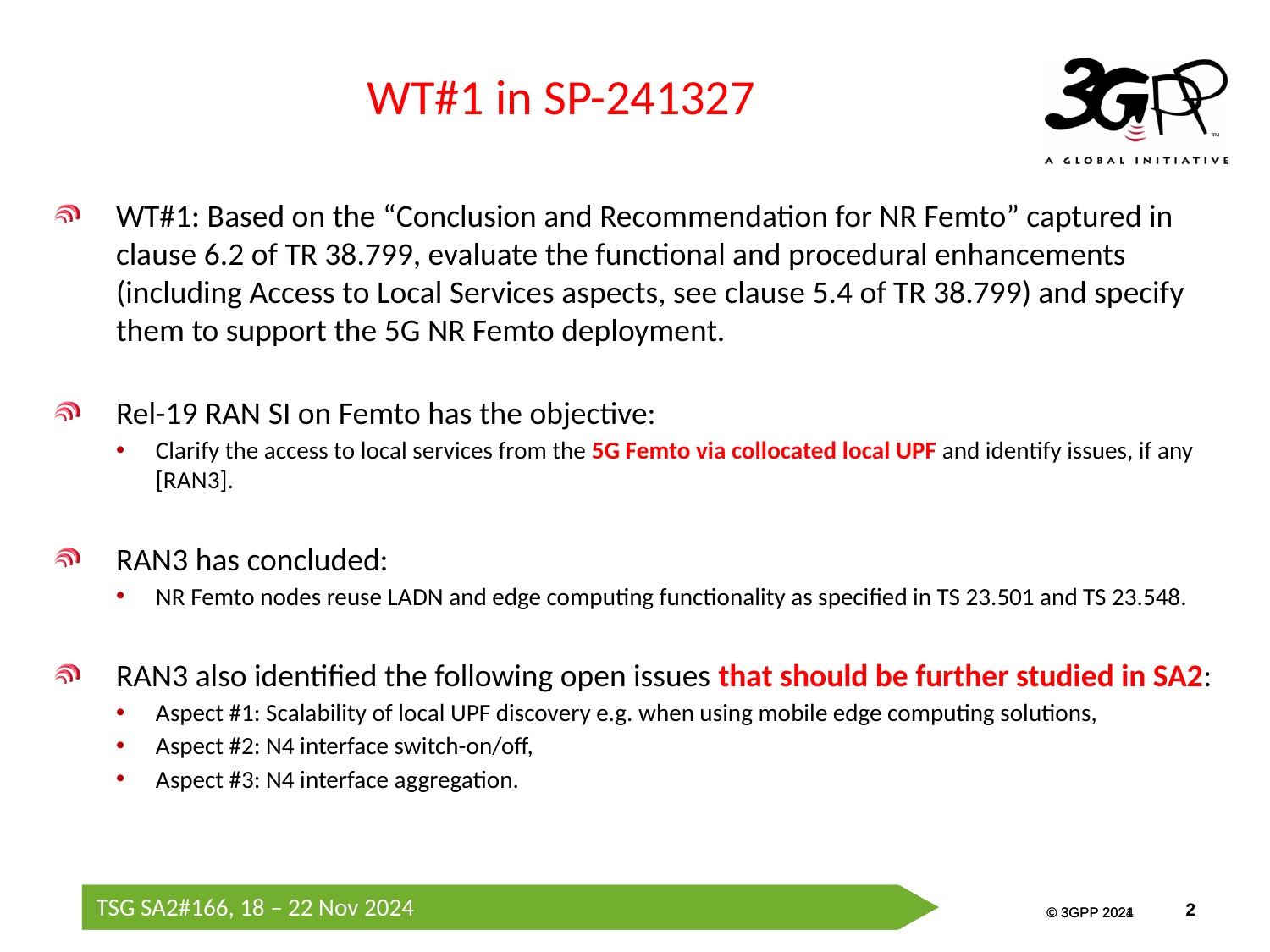

WT#1 in SP-241327
WT#1: Based on the “Conclusion and Recommendation for NR Femto” captured in clause 6.2 of TR 38.799, evaluate the functional and procedural enhancements (including Access to Local Services aspects, see clause 5.4 of TR 38.799) and specify them to support the 5G NR Femto deployment.

Rel-19 RAN SI on Femto has the objective:
Clarify the access to local services from the 5G Femto via collocated local UPF and identify issues, if any [RAN3].

RAN3 has concluded:
NR Femto nodes reuse LADN and edge computing functionality as specified in TS 23.501 and TS 23.548.

RAN3 also identified the following open issues that should be further studied in SA2:
Aspect #1: Scalability of local UPF discovery e.g. when using mobile edge computing solutions,
Aspect #2: N4 interface switch-on/off,
Aspect #3: N4 interface aggregation.

TSG SA2#166, 18 – 22 Nov 2024